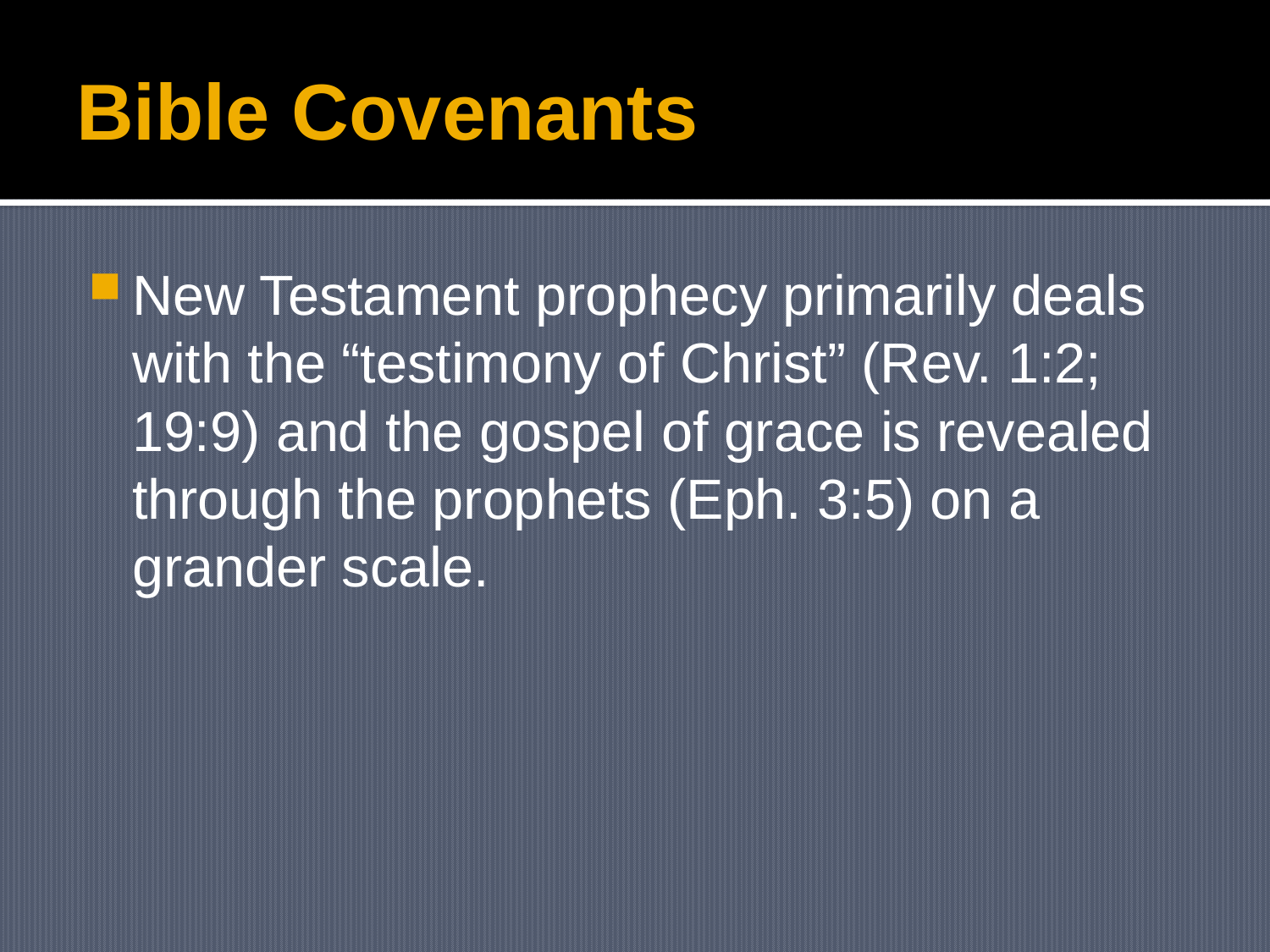

# Bible Covenants
New Testament prophecy primarily deals with the “testimony of Christ” (Rev. 1:2; 19:9) and the gospel of grace is revealed through the prophets (Eph. 3:5) on a grander scale.